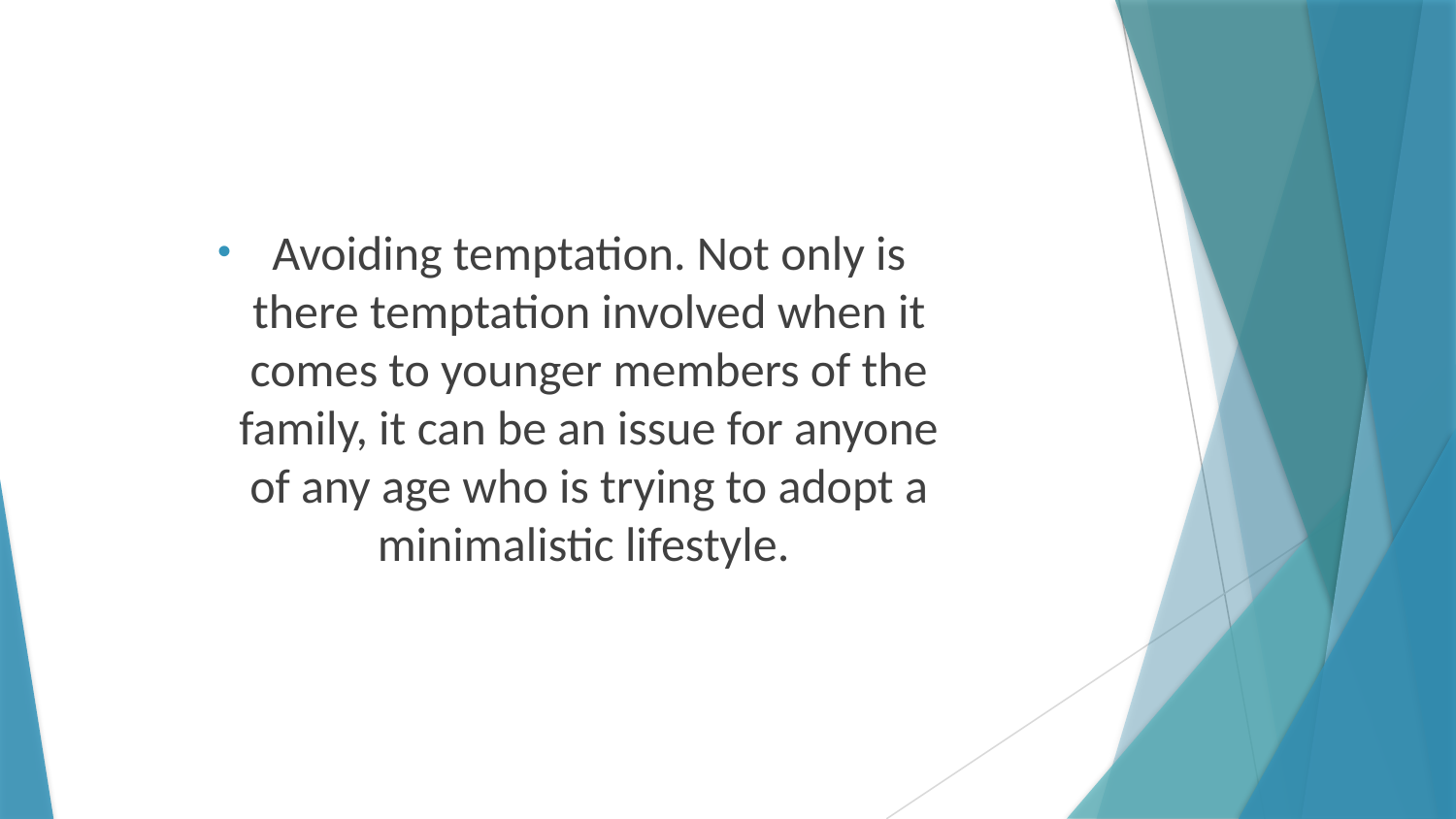

Avoiding temptation. Not only is there temptation involved when it comes to younger members of the family, it can be an issue for anyone of any age who is trying to adopt a minimalistic lifestyle.